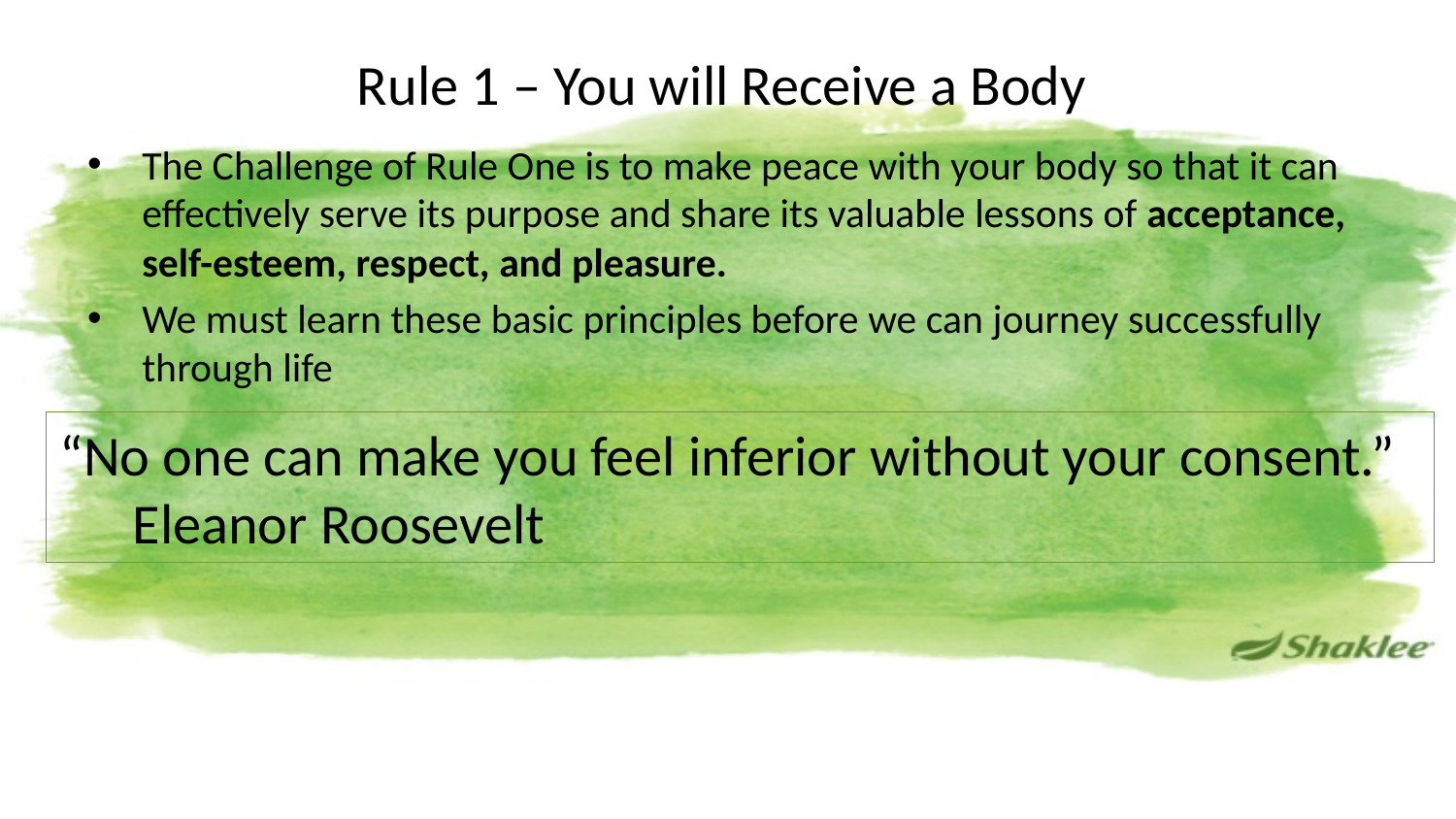

# Rule 1 – You will Receive a Body
The Challenge of Rule One is to make peace with your body so that it can effectively serve its purpose and share its valuable lessons of acceptance, self-esteem, respect, and pleasure.
We must learn these basic principles before we can journey successfully through life

“No one can make you feel inferior without your consent.”
Eleanor Roosevelt